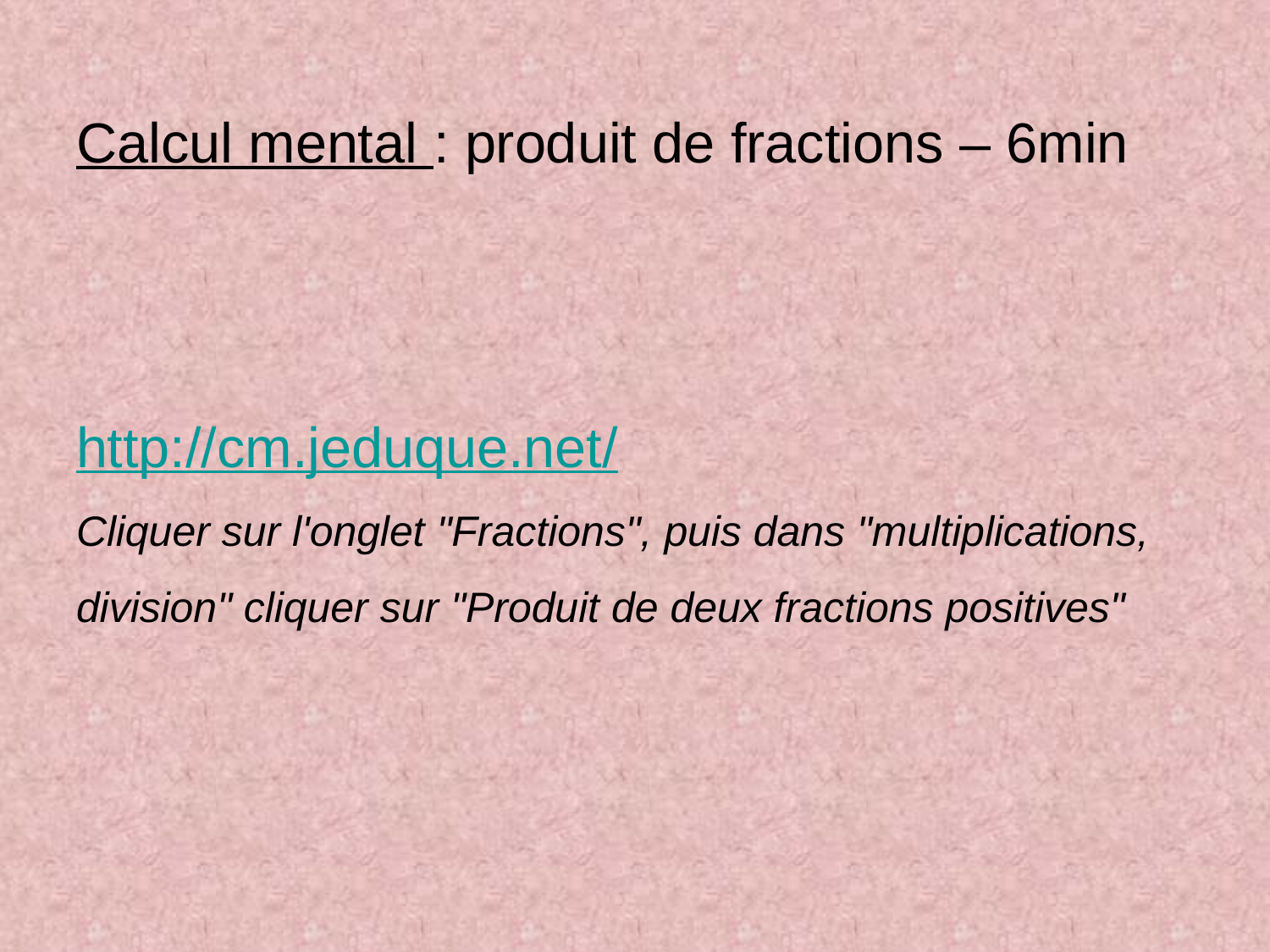

Calcul mental : produit de fractions – 6min

http://cm.jeduque.net/
Cliquer sur l'onglet "Fractions", puis dans "multiplications, division" cliquer sur "Produit de deux fractions positives"